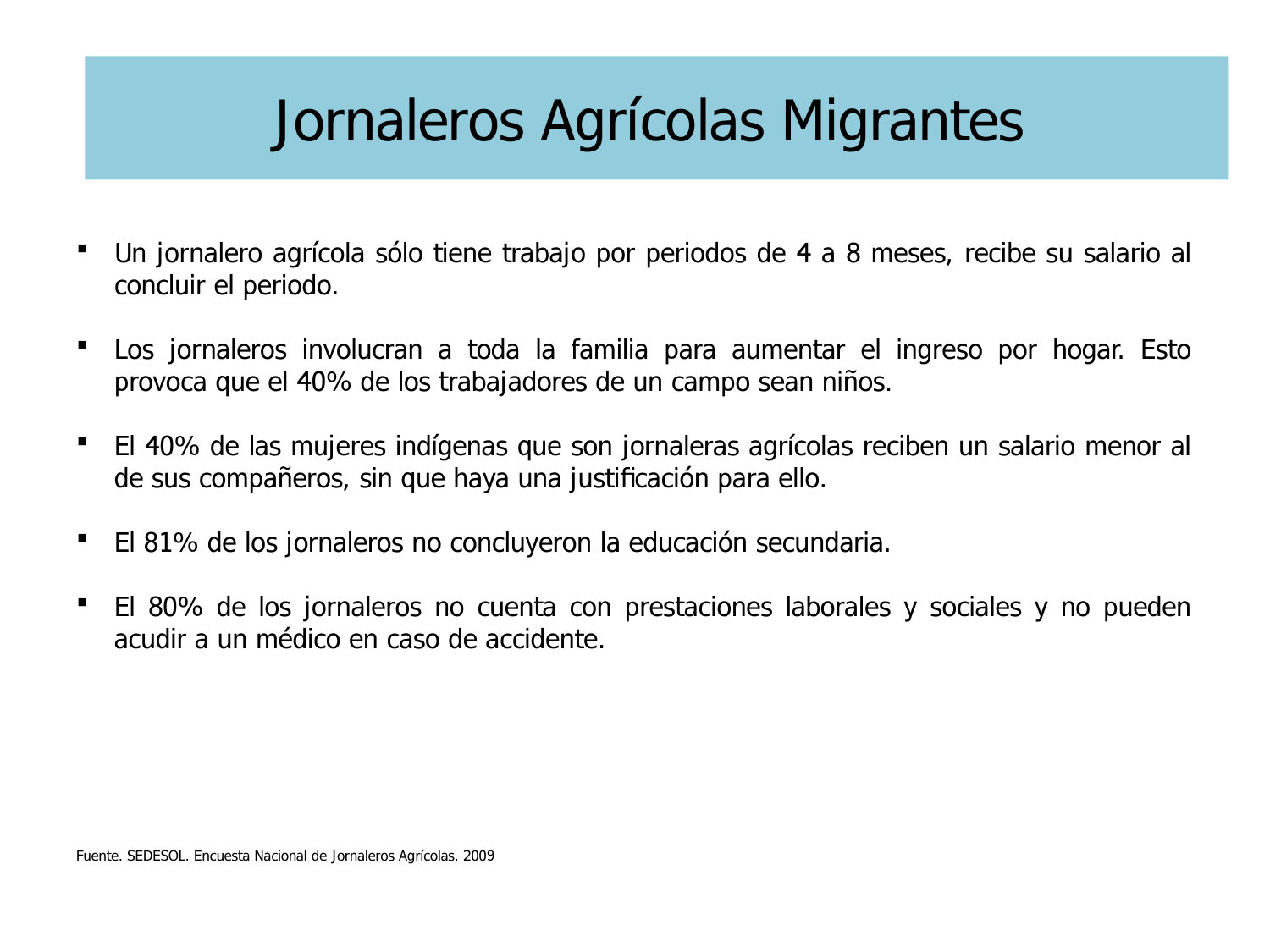

# Jornaleros Agrícolas Migrantes

Un jornalero agrícola sólo tiene trabajo por periodos de 4 a 8 meses, recibe su salario al concluir el periodo.

Los jornaleros involucran a toda la familia para aumentar el ingreso por hogar. Esto provoca que el 40% de los trabajadores de un campo sean niños.

El 40% de las mujeres indígenas que son jornaleras agrícolas reciben un salario menor al de sus compañeros, sin que haya una justificación para ello.

El 81% de los jornaleros no concluyeron la educación secundaria.

El 80% de los jornaleros no cuenta con prestaciones laborales y sociales y no pueden acudir a un médico en caso de accidente.

Fuente. SEDESOL. Encuesta Nacional de Jornaleros Agrícolas. 2009